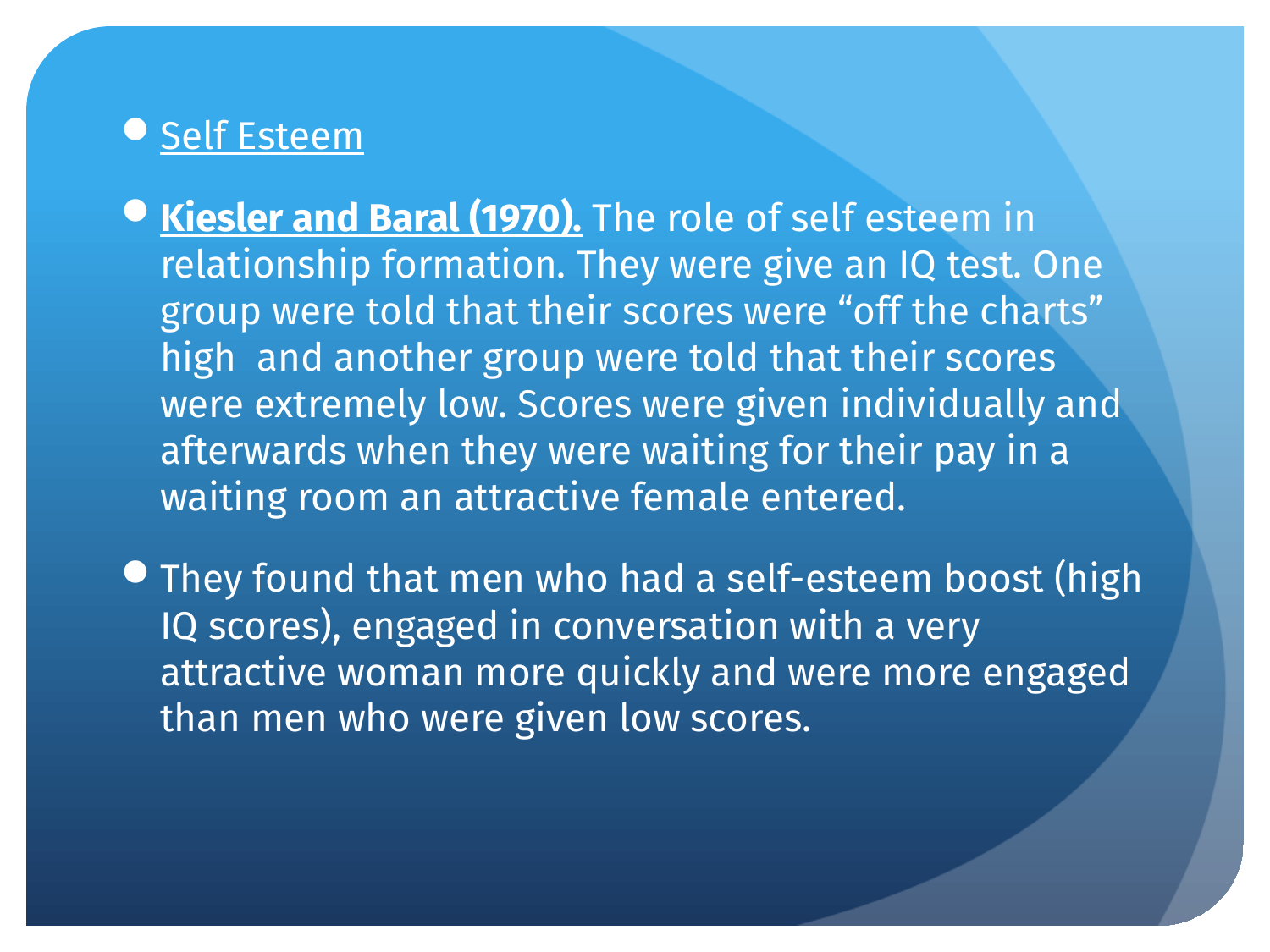

Self Esteem
Kiesler and Baral (1970). The role of self esteem in relationship formation. They were give an IQ test. One group were told that their scores were “off the charts” high  and another group were told that their scores were extremely low. Scores were given individually and afterwards when they were waiting for their pay in a waiting room an attractive female entered.
They found that men who had a self-esteem boost (high IQ scores), engaged in conversation with a very attractive woman more quickly and were more engaged than men who were given low scores.